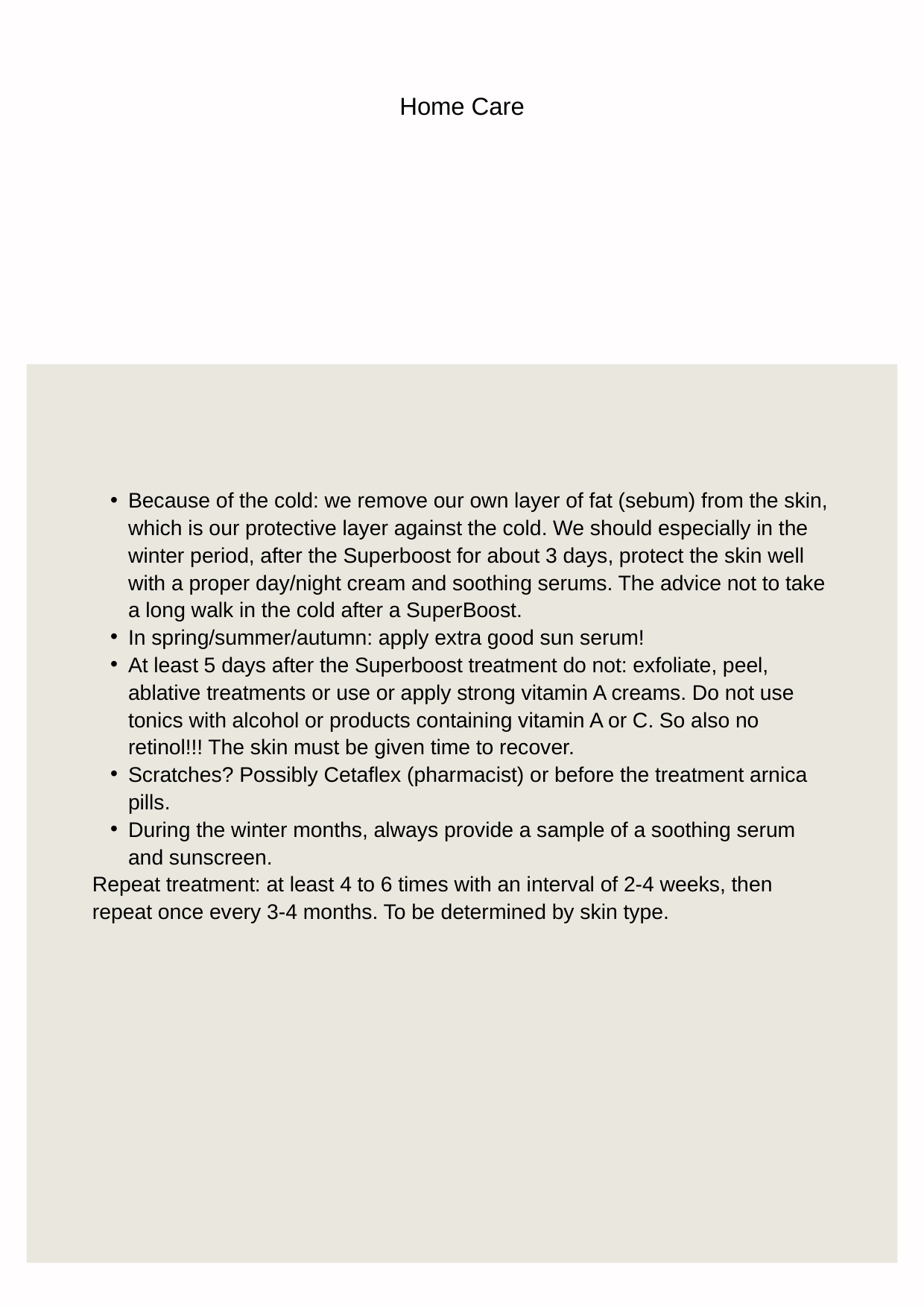

Home Care

Because of the cold: we remove our own layer of fat (sebum) from the skin, which is our protective layer against the cold. We should especially in the winter period, after the Superboost for about 3 days, protect the skin well with a proper day/night cream and soothing serums. The advice not to take a long walk in the cold after a SuperBoost.
In spring/summer/autumn: apply extra good sun serum!
At least 5 days after the Superboost treatment do not: exfoliate, peel, ablative treatments or use or apply strong vitamin A creams. Do not use tonics with alcohol or products containing vitamin A or C. So also no retinol!!! The skin must be given time to recover.
Scratches? Possibly Cetaflex (pharmacist) or before the treatment arnica pills.
During the winter months, always provide a sample of a soothing serum and sunscreen.
Repeat treatment: at least 4 to 6 times with an interval of 2-4 weeks, then repeat once every 3-4 months. To be determined by skin type.